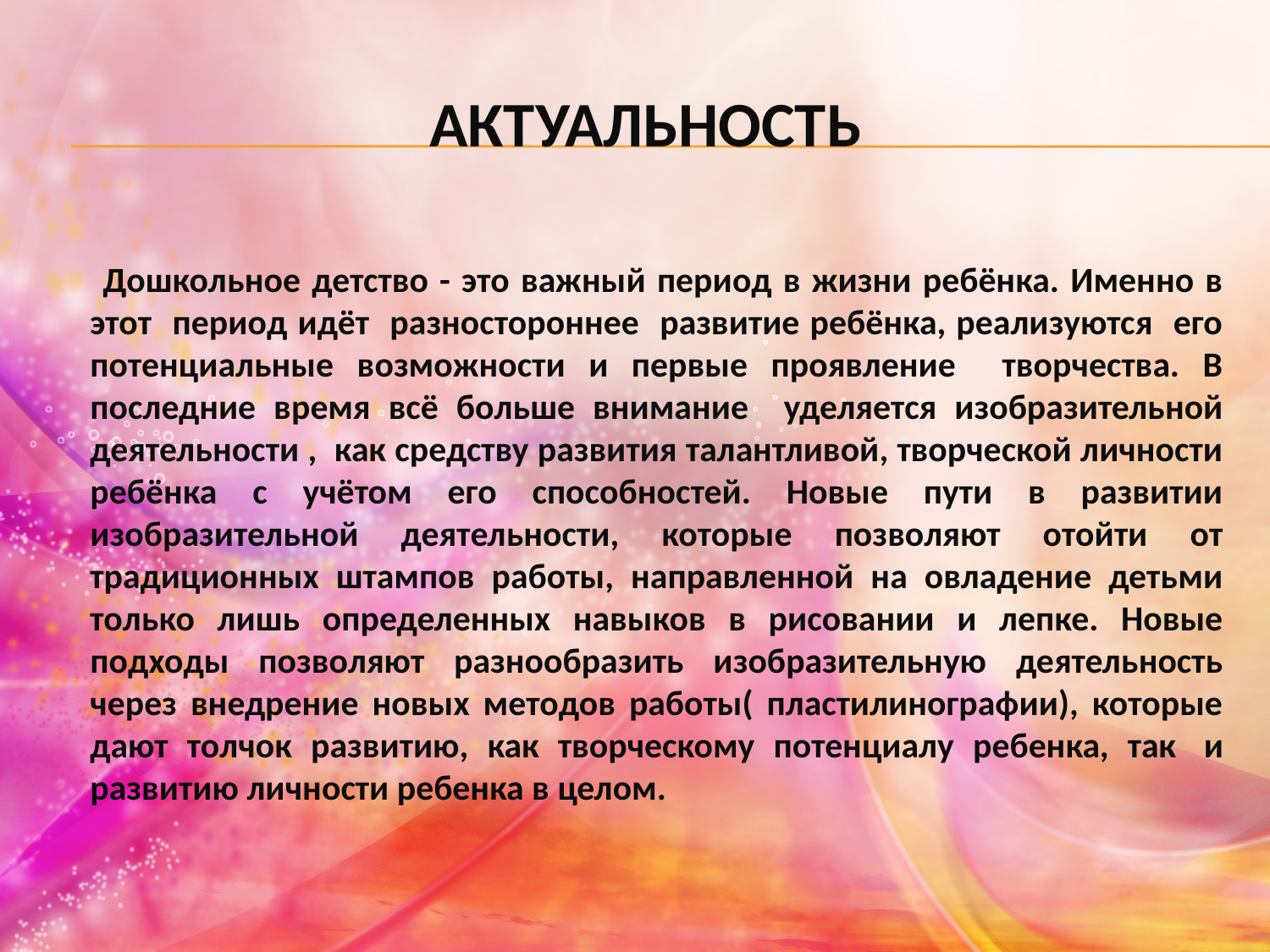

# Актуальность

     Дошкольное детство - это важный период в жизни ребёнка. Именно в этот  период идёт  разностороннее  развитие ребёнка, реализуются  его потенциальные возможности и первые проявление  творчества. В последние время всё больше внимание  уделяется изобразительной деятельности ,  как средству развития талантливой, творческой личности ребёнка с учётом его способностей. Новые пути в развитии изобразительной деятельности, которые позволяют отойти от традиционных штампов работы, направленной на овладение детьми только лишь определенных навыков в рисовании и лепке. Новые подходы позволяют разнообразить изобразительную деятельность через внедрение новых методов работы( пластилинографии), которые дают толчок развитию, как творческому потенциалу ребенка, так  и развитию личности ребенка в целом.